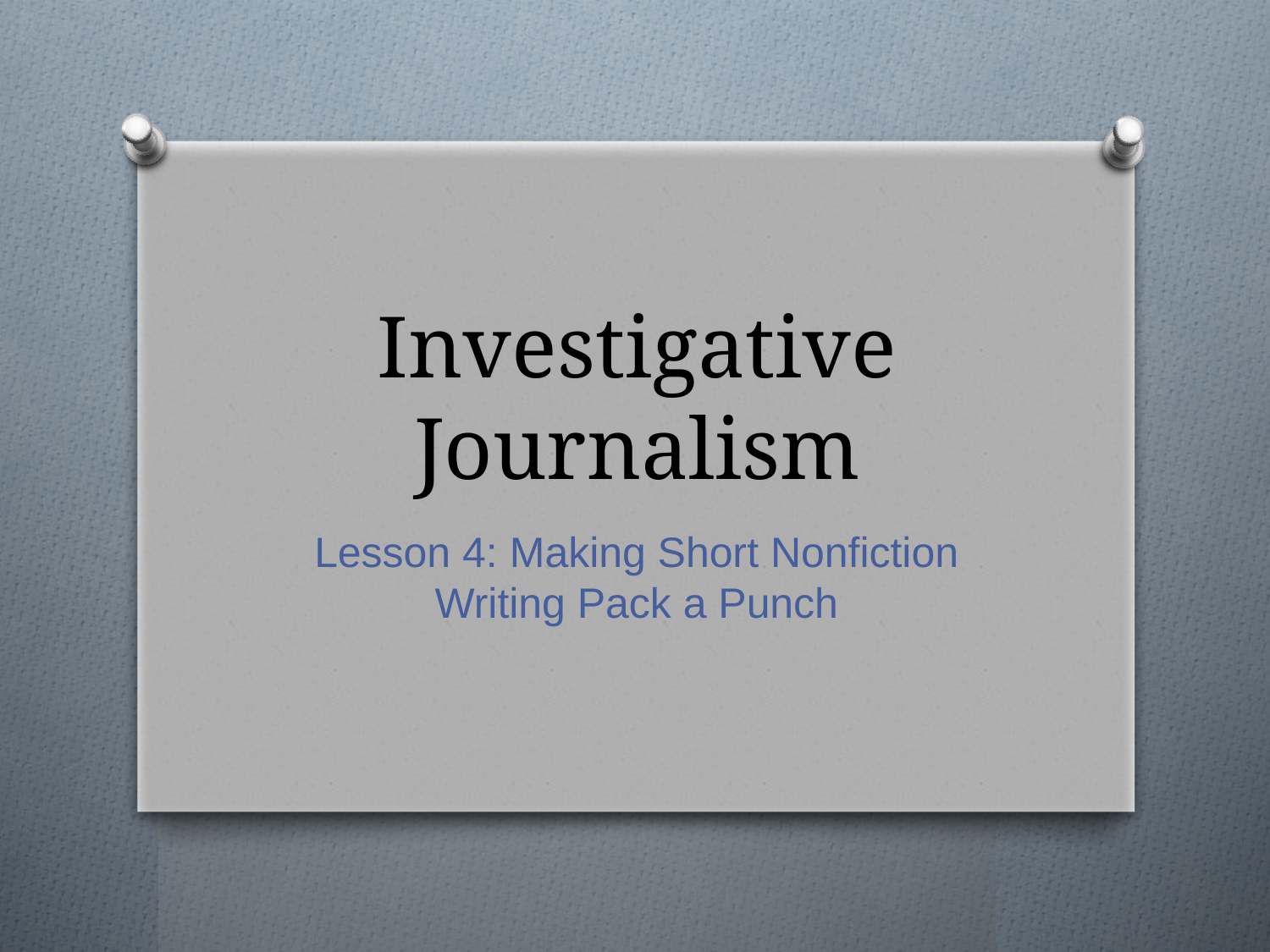

# Investigative Journalism
Lesson 4: Making Short Nonfiction Writing Pack a Punch